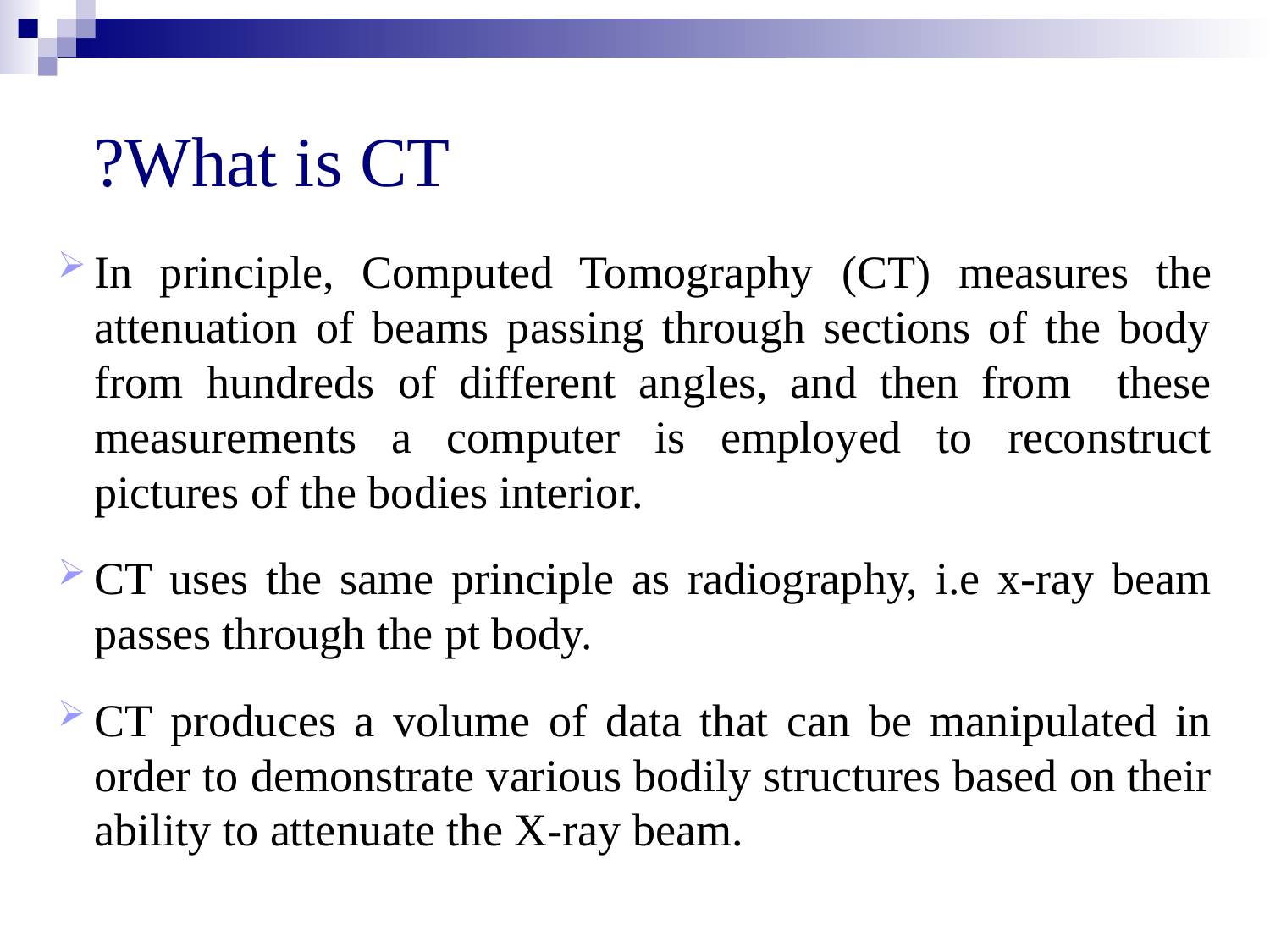

# What is CT?
In principle, Computed Tomography (CT) measures the attenuation of beams passing through sections of the body from hundreds of different angles, and then from  these measurements a computer is employed to reconstruct pictures of the bodies interior.
CT uses the same principle as radiography, i.e x-ray beam passes through the pt body.
CT produces a volume of data that can be manipulated in order to demonstrate various bodily structures based on their ability to attenuate the X-ray beam.